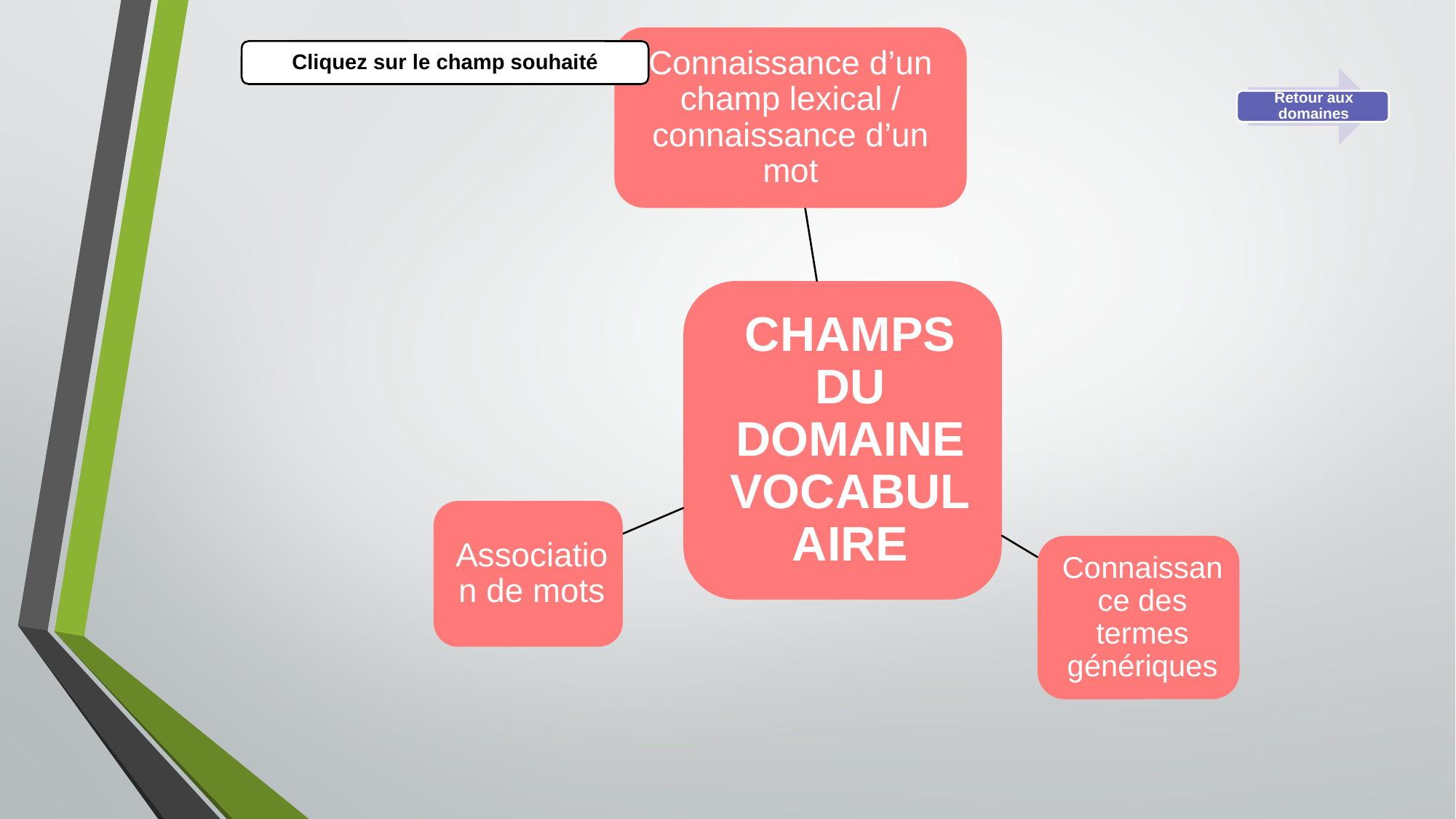

Champs du domaine Vocabulaire
Connaissance d’un champ lexical / connaissance d’un mot
Connaissance des termes génériques
Association de mots

Cliquez sur le champ souhaité
Retour aux domaines